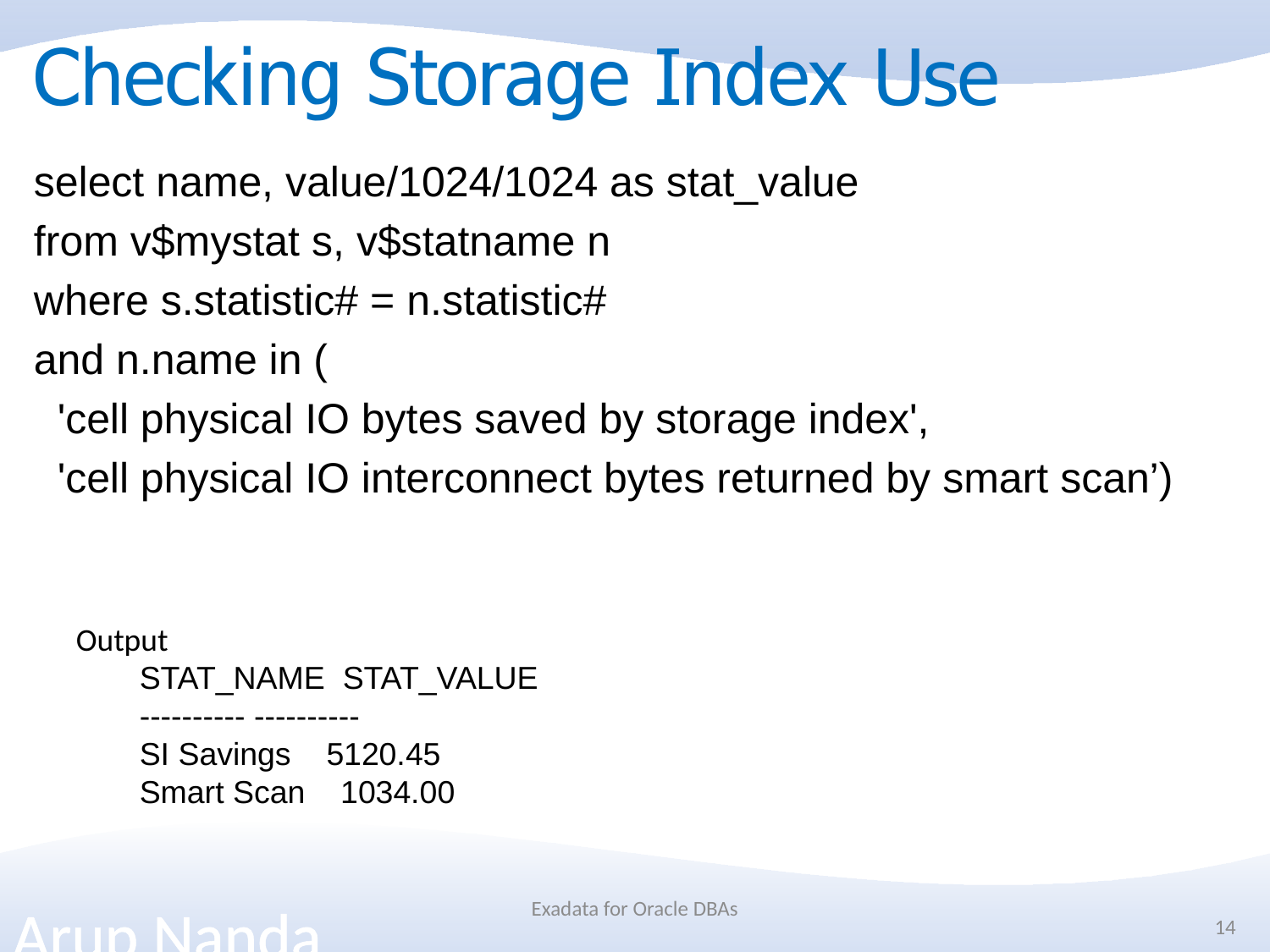

# Checking Storage Index Use
select name, value/1024/1024 as stat_value
from v$mystat s, v$statname n
where s.statistic# = n.statistic#
and n.name in (
  'cell physical IO bytes saved by storage index',
  'cell physical IO interconnect bytes returned by smart scan’)

Output
STAT_NAME  STAT_VALUE
---------- ----------
SI Savings    5120.45
Smart Scan    1034.00
Exadata for Oracle DBAs
14